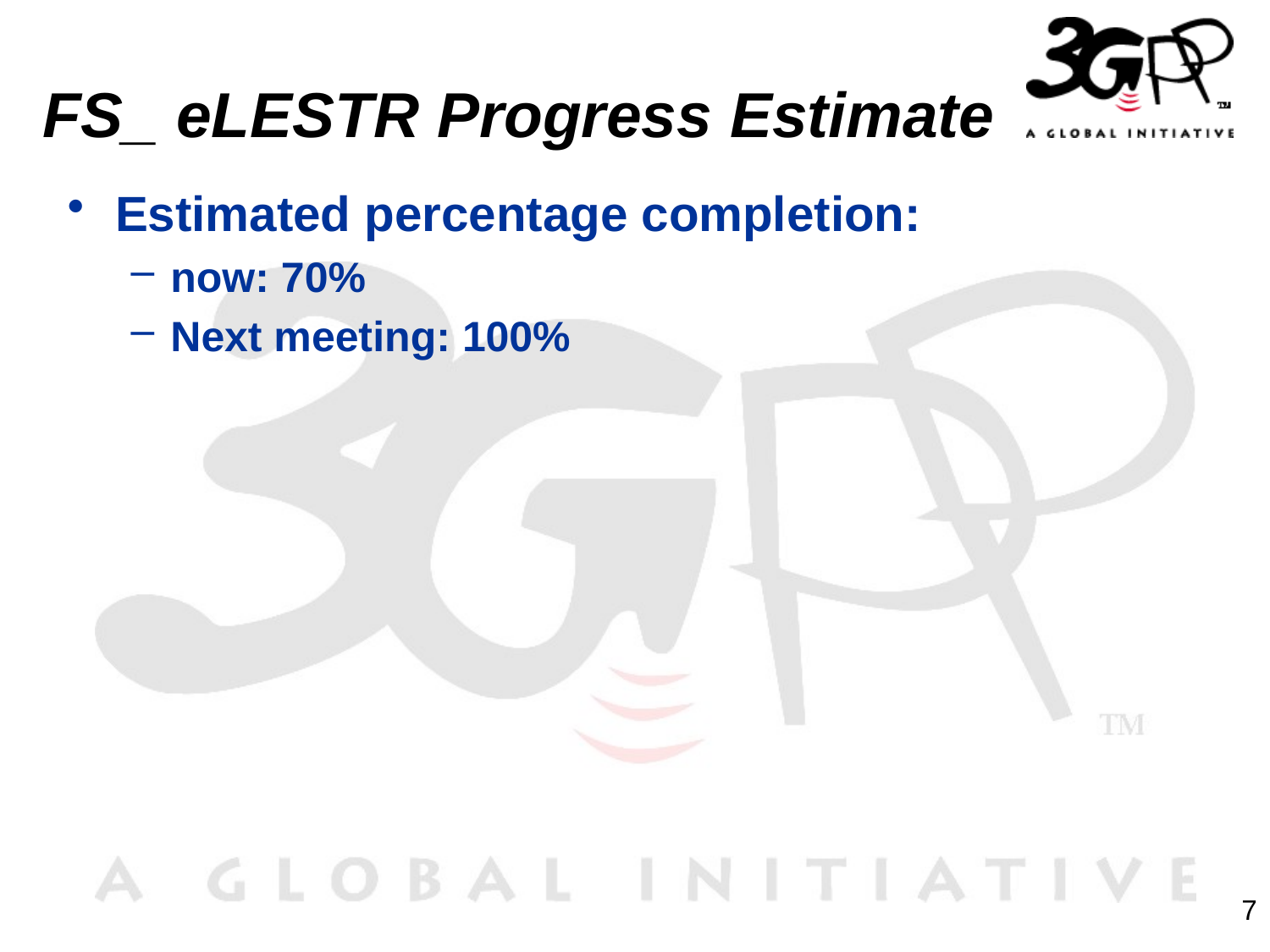

# FS_ eLESTR Progress Estimate
Estimated percentage completion:
now: 70%
Next meeting: 100%
7